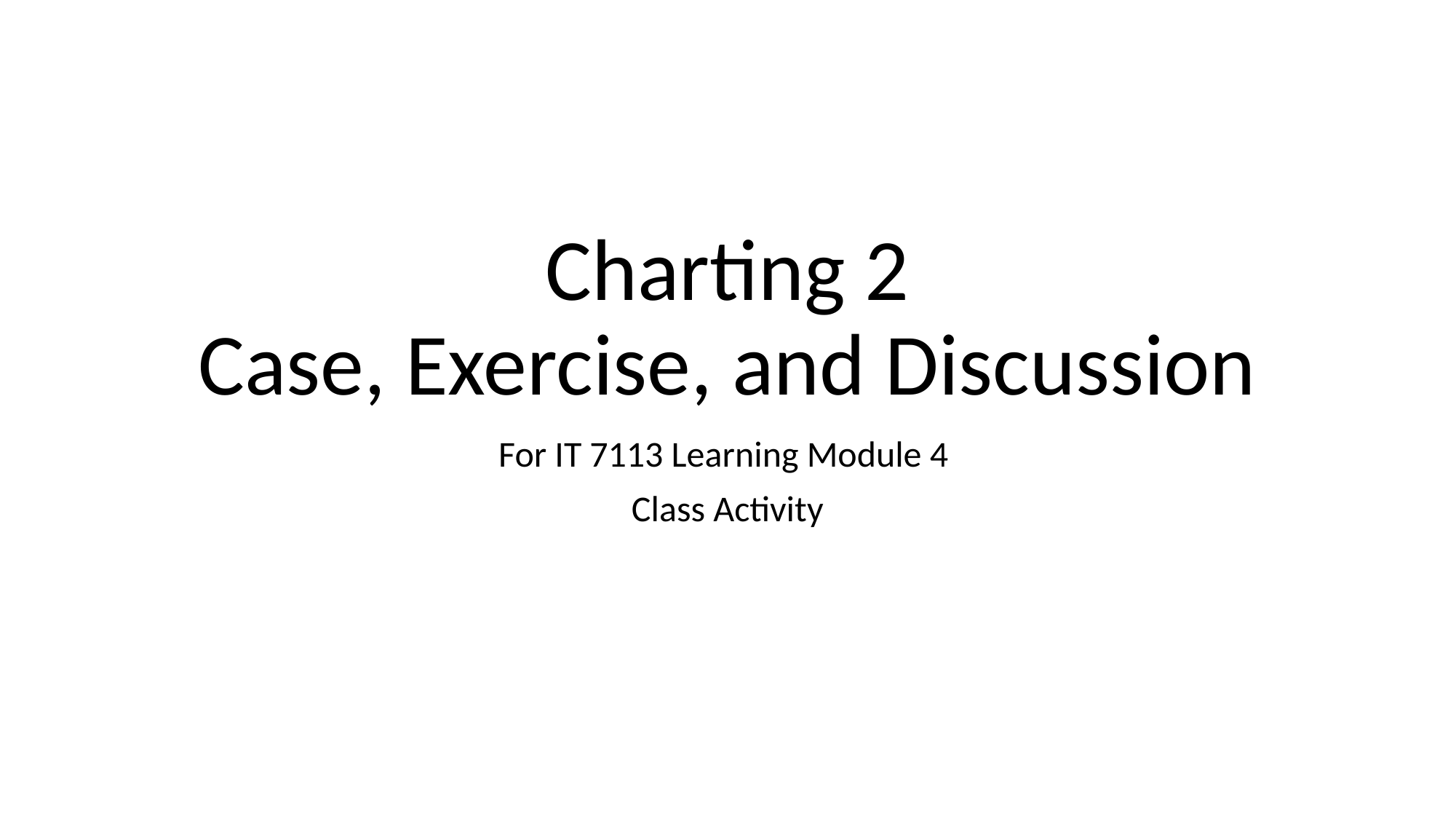

# Charting 2 Case, Exercise, and Discussion
For IT 7113 Learning Module 4
Class Activity